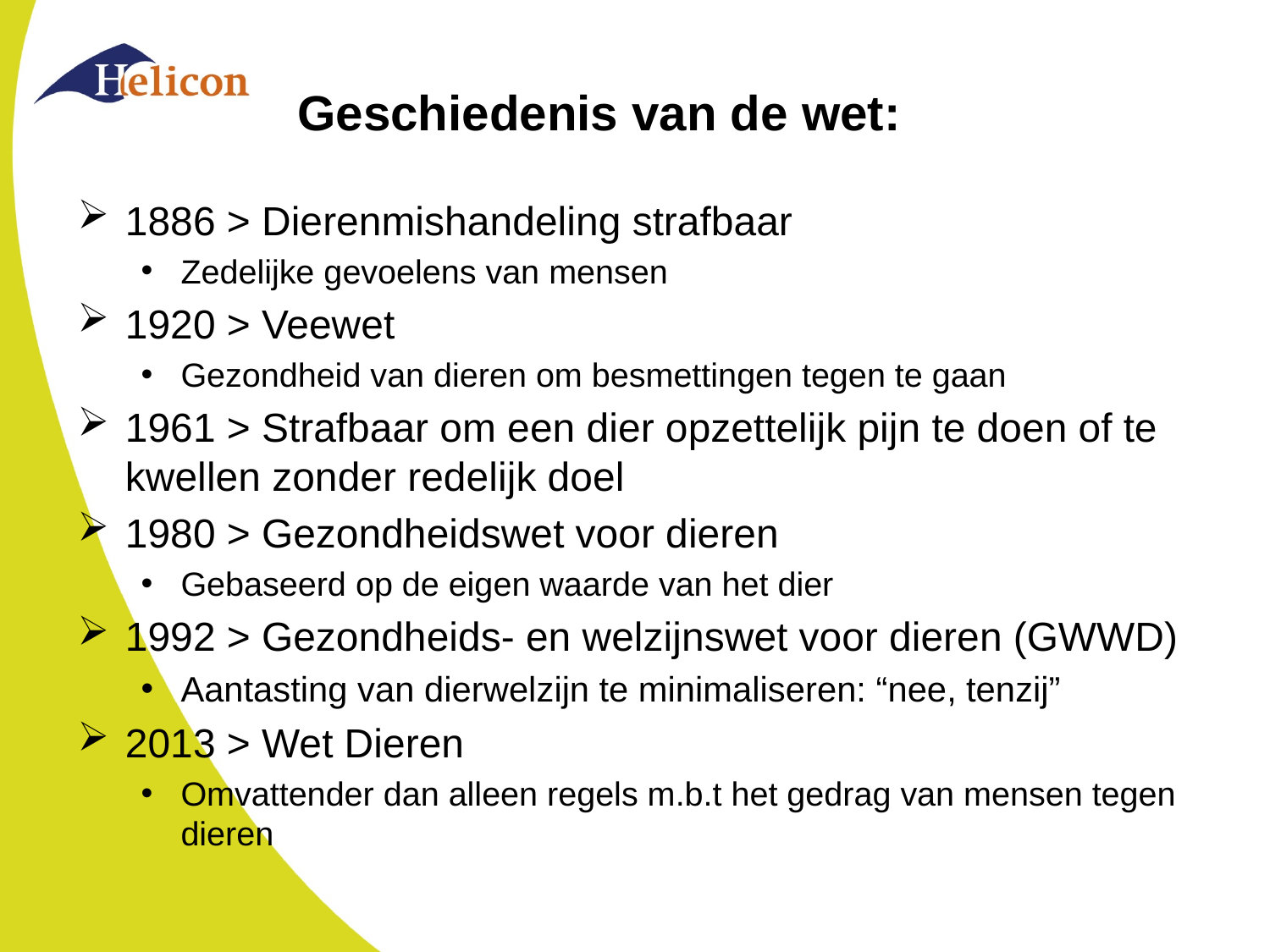

# Geschiedenis van de wet:
1886 > Dierenmishandeling strafbaar
Zedelijke gevoelens van mensen
1920 > Veewet
Gezondheid van dieren om besmettingen tegen te gaan
1961 > Strafbaar om een dier opzettelijk pijn te doen of te kwellen zonder redelijk doel
1980 > Gezondheidswet voor dieren
Gebaseerd op de eigen waarde van het dier
1992 > Gezondheids- en welzijnswet voor dieren (GWWD)
Aantasting van dierwelzijn te minimaliseren: “nee, tenzij”
2013 > Wet Dieren
Omvattender dan alleen regels m.b.t het gedrag van mensen tegen dieren